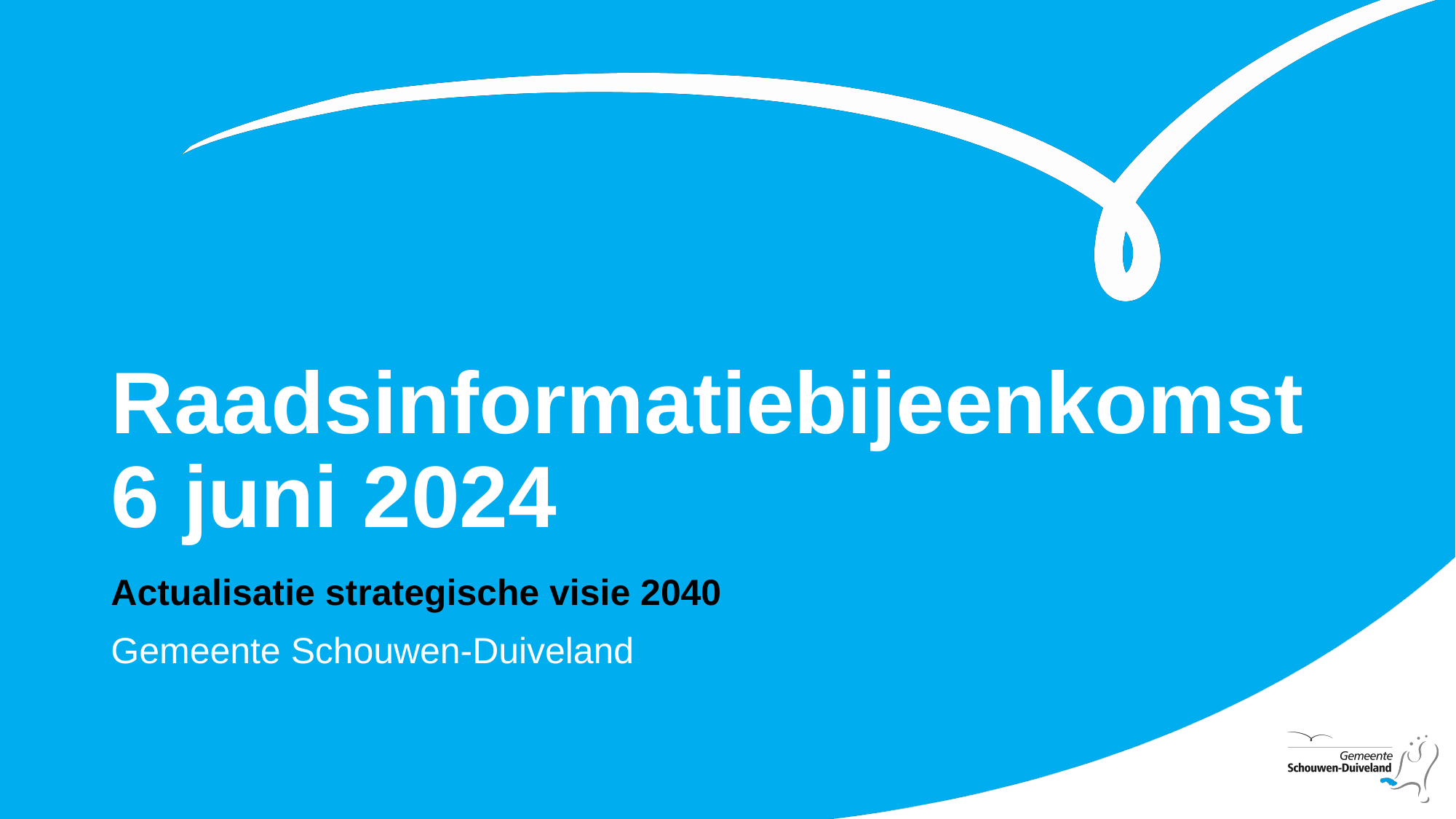

# Raadsinformatiebijeenkomst 6 juni 2024
Actualisatie strategische visie 2040
Gemeente Schouwen-Duiveland